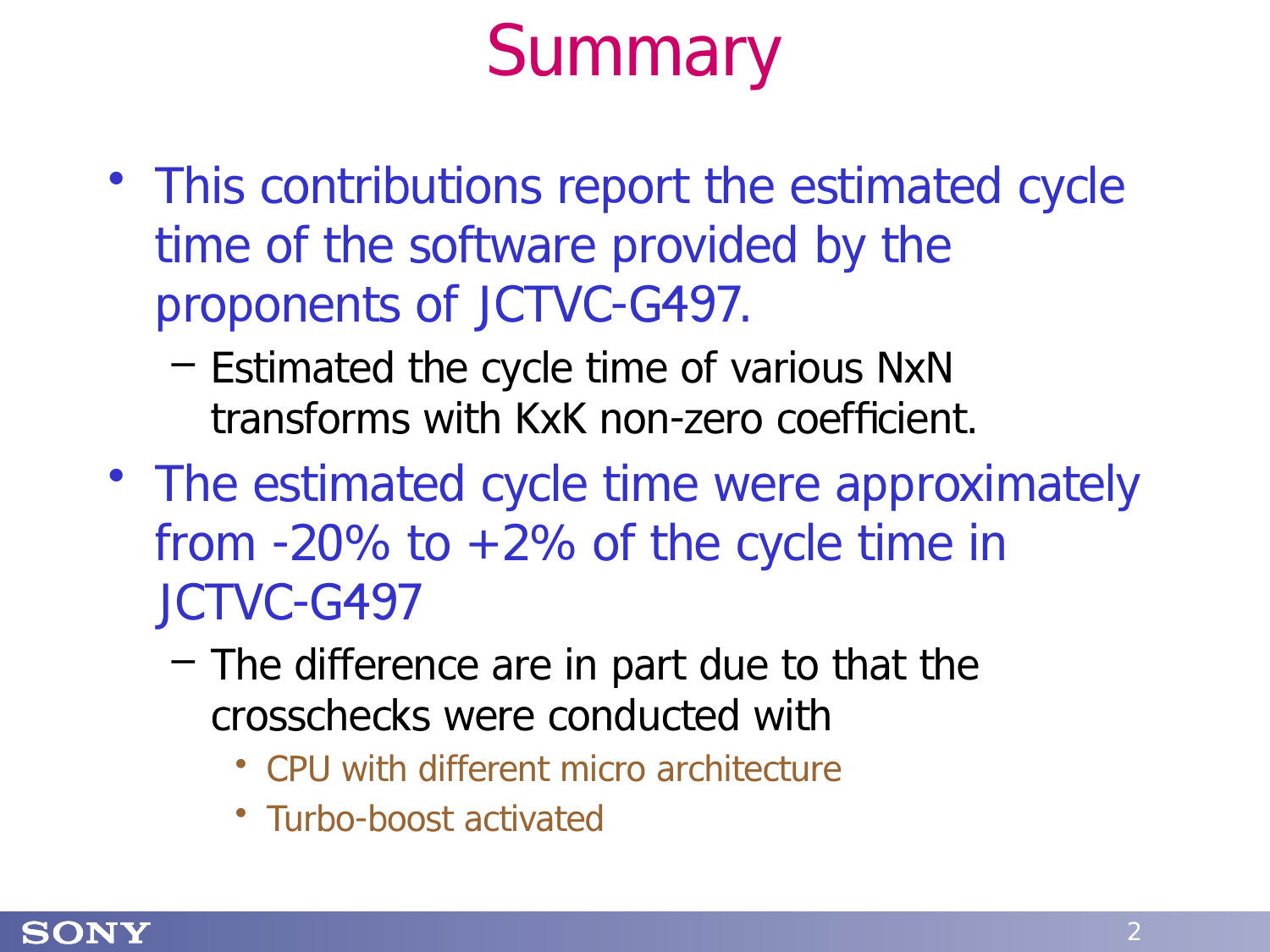

# Summary
This contributions report the estimated cycle time of the software provided by the proponents of JCTVC-G497.
Estimated the cycle time of various NxN transforms with KxK non-zero coefficient.
The estimated cycle time were approximately from -20% to +2% of the cycle time in JCTVC-G497
The difference are in part due to that the crosschecks were conducted with
CPU with different micro architecture
Turbo-boost activated

2